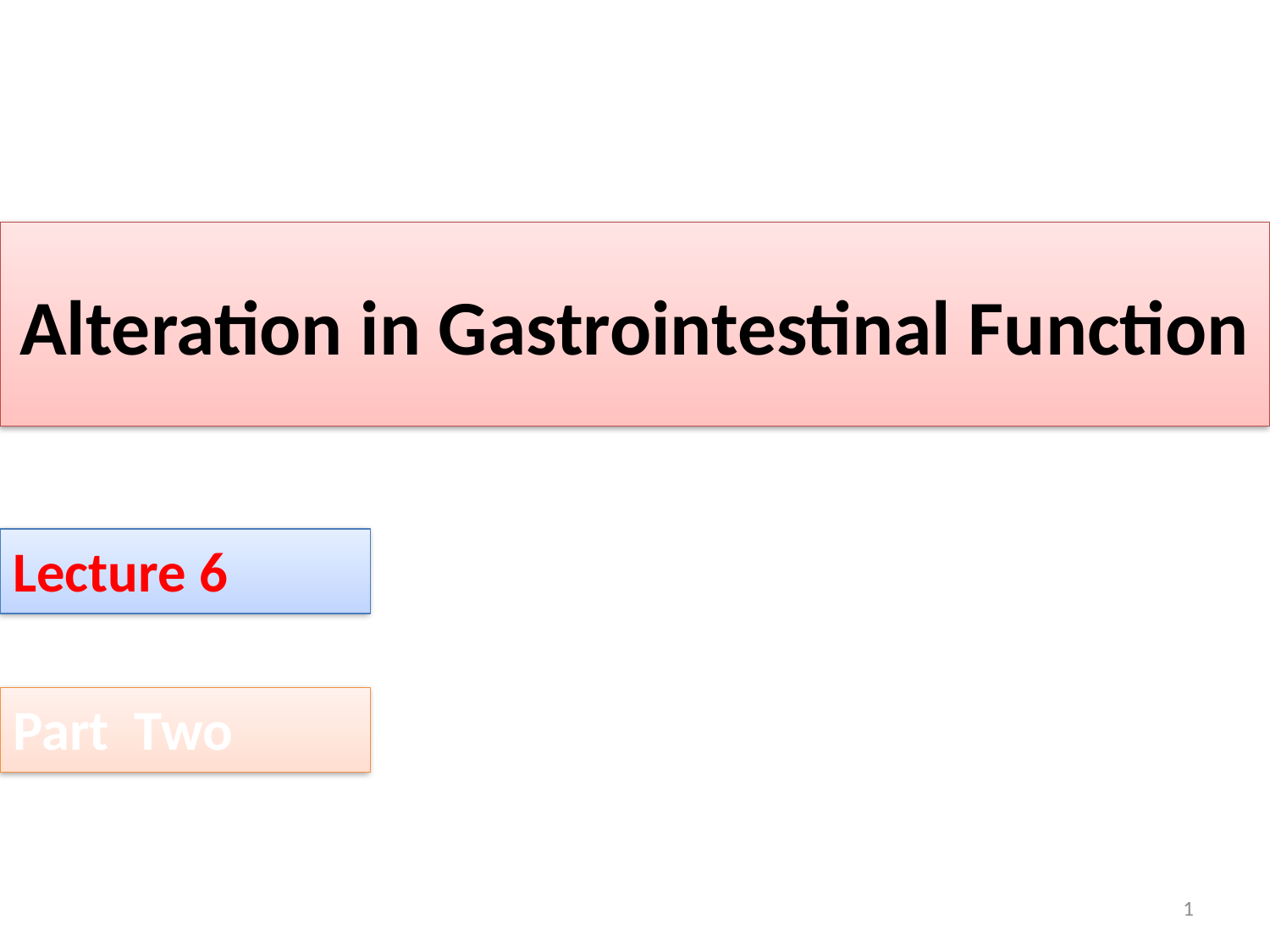

# Alteration in Gastrointestinal Function
Lecture 6
Part  Two
1